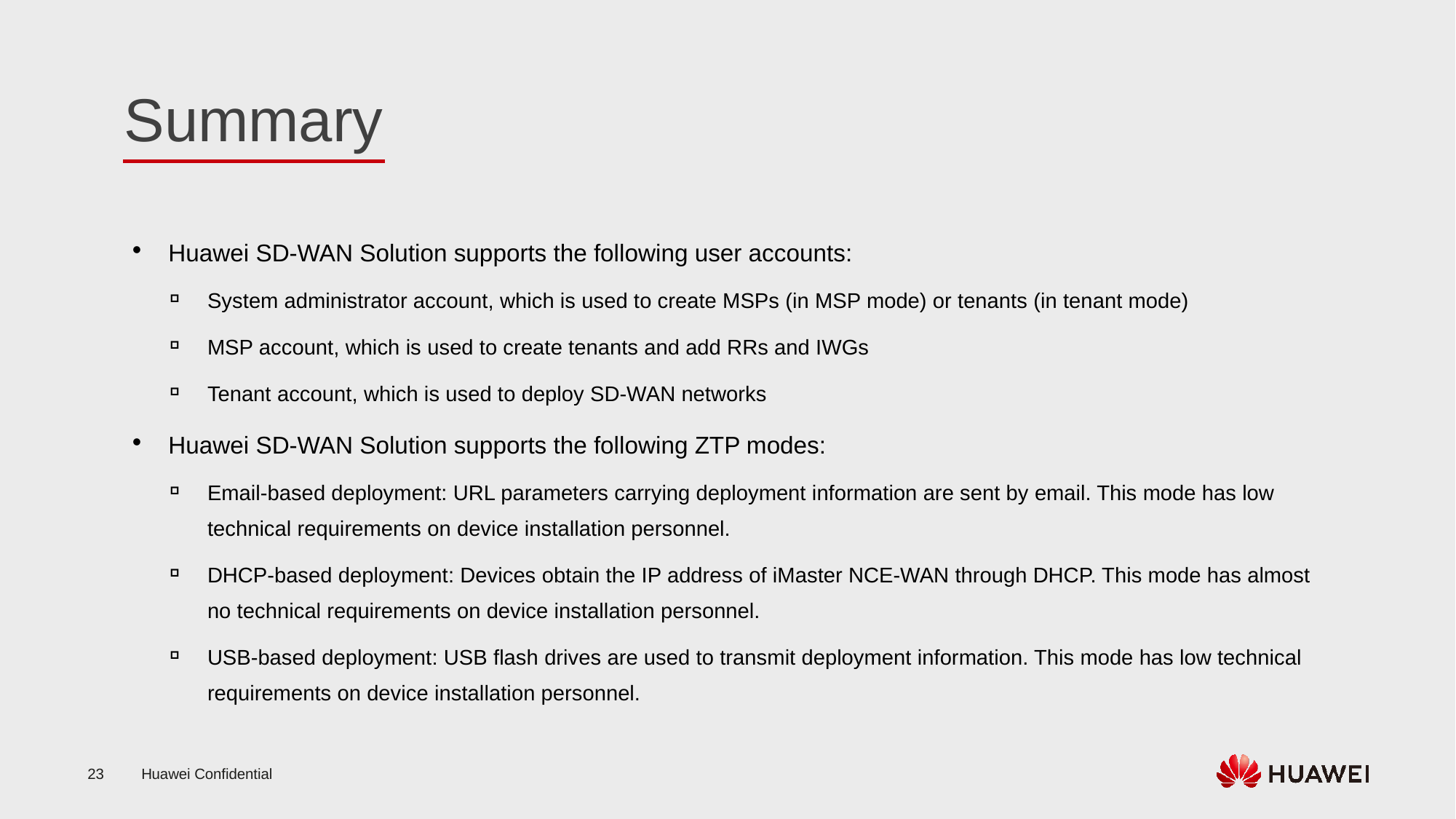

Huawei SD-WAN Solution supports the following user accounts:
System administrator account, which is used to create MSPs (in MSP mode) or tenants (in tenant mode)
MSP account, which is used to create tenants and add RRs and IWGs
Tenant account, which is used to deploy SD-WAN networks
Huawei SD-WAN Solution supports the following ZTP modes:
Email-based deployment: URL parameters carrying deployment information are sent by email. This mode has low technical requirements on device installation personnel.
DHCP-based deployment: Devices obtain the IP address of iMaster NCE-WAN through DHCP. This mode has almost no technical requirements on device installation personnel.
USB-based deployment: USB flash drives are used to transmit deployment information. This mode has low technical requirements on device installation personnel.